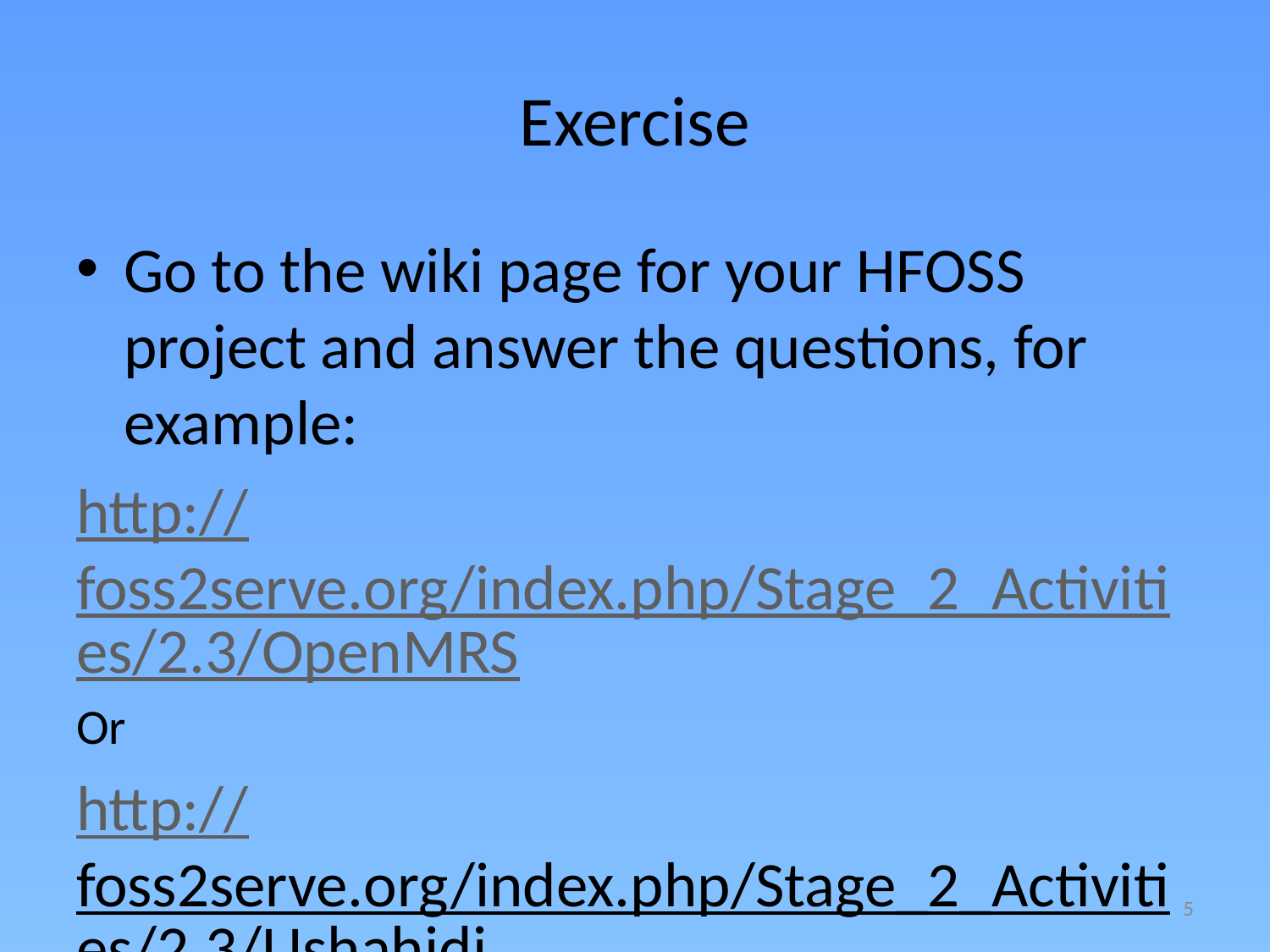

# Exercise
Go to the wiki page for your HFOSS project and answer the questions, for example:
http://foss2serve.org/index.php/Stage_2_Activities/2.3/OpenMRS
Or
http://foss2serve.org/index.php/Stage_2_Activities/2.3/Ushahidi
5